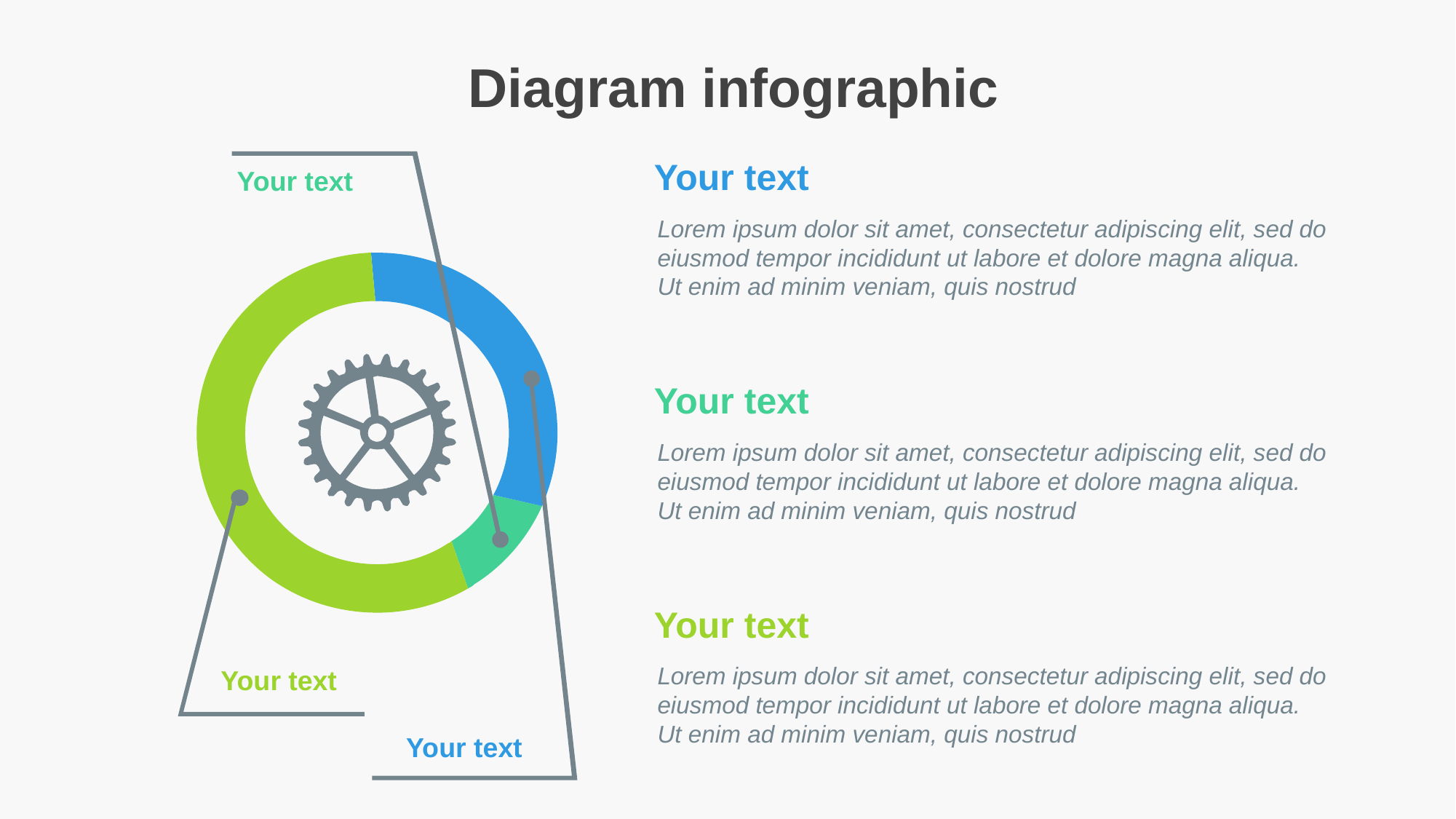

Diagram infographic

Your text
Your text
Lorem ipsum dolor sit amet, consectetur adipiscing elit, sed do eiusmod tempor incididunt ut labore et dolore magna aliqua. Ut enim ad minim veniam, quis nostrud

Your text
Lorem ipsum dolor sit amet, consectetur adipiscing elit, sed do eiusmod tempor incididunt ut labore et dolore magna aliqua. Ut enim ad minim veniam, quis nostrud

Your text
Lorem ipsum dolor sit amet, consectetur adipiscing elit, sed do eiusmod tempor incididunt ut labore et dolore magna aliqua. Ut enim ad minim veniam, quis nostrud
Your text
Your text